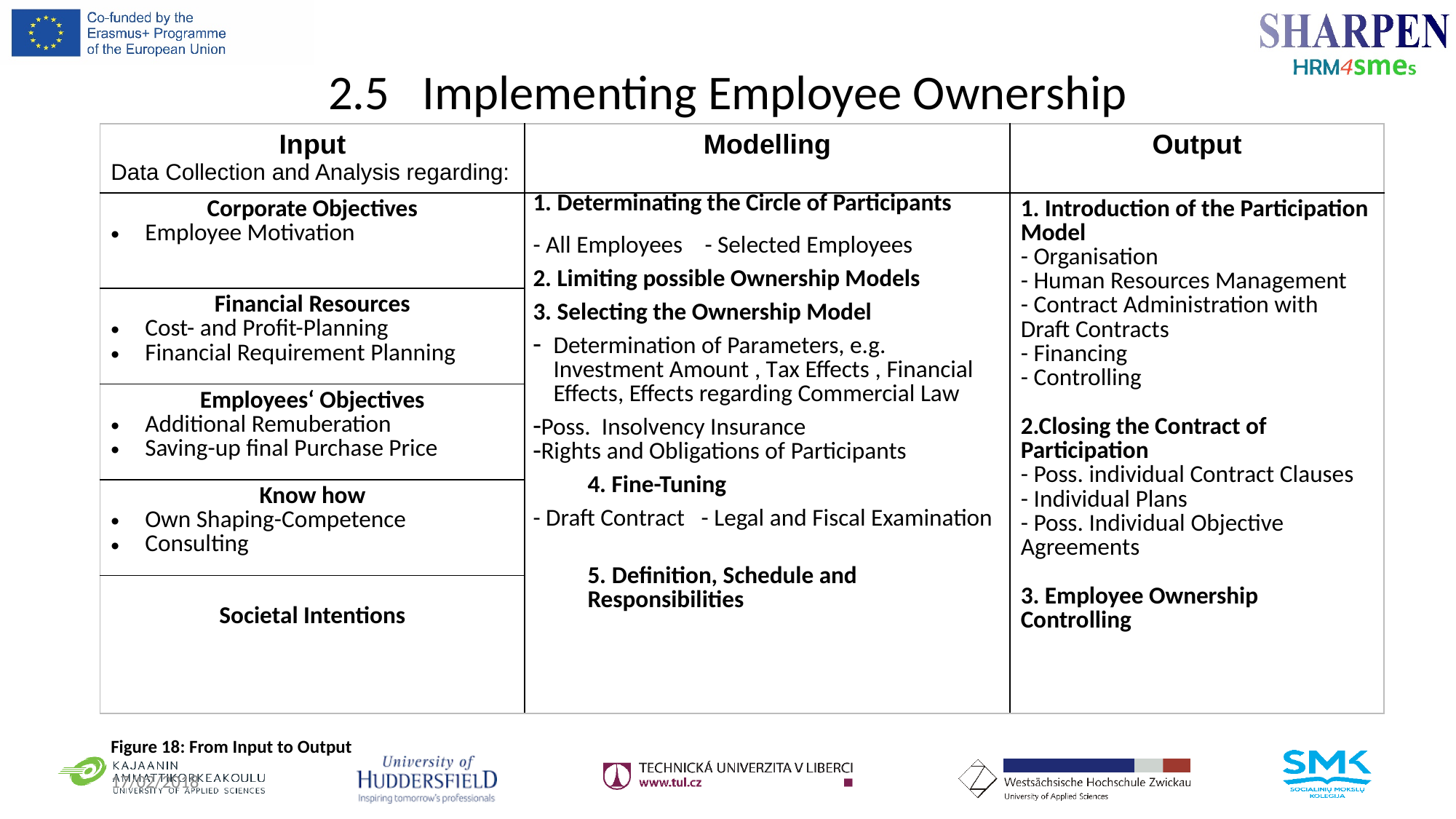

# 2.5   Implementing Employee Ownership
| Input Data Collection and Analysis regarding: | Modelling | Output |
| --- | --- | --- |
| Corporate Objectives Employee Motivation | 1. Determinating the Circle of Participants - All Employees - Selected Employees 2. Limiting possible Ownership Models 3. Selecting the Ownership Model Determination of Parameters, e.g. Investment Amount , Tax Effects , Financial Effects, Effects regarding Commercial Law Poss. Insolvency Insurance Rights and Obligations of Participants 4. Fine-Tuning  - Draft Contract - Legal and Fiscal Examination 5. Definition, Schedule and Responsibilities | 1. Introduction of the Participation Model - Organisation - Human Resources Management - Contract Administration with Draft Contracts - Financing - Controlling 2.Closing the Contract of Participation - Poss. individual Contract Clauses - Individual Plans - Poss. Individual Objective Agreements 3. Employee Ownership Controlling |
| Financial Resources Cost- and Profit-Planning Financial Requirement Planning |  |  |
| Employees‘ Objectives Additional Remuberation Saving-up final Purchase Price |  |  |
| Know how Own Shaping-Competence Consulting |  |  |
| Societal Intentions |  |  |
Figure 18: From Input to Output
17/02/2018
Prof. Dr. Horst Muschol
23